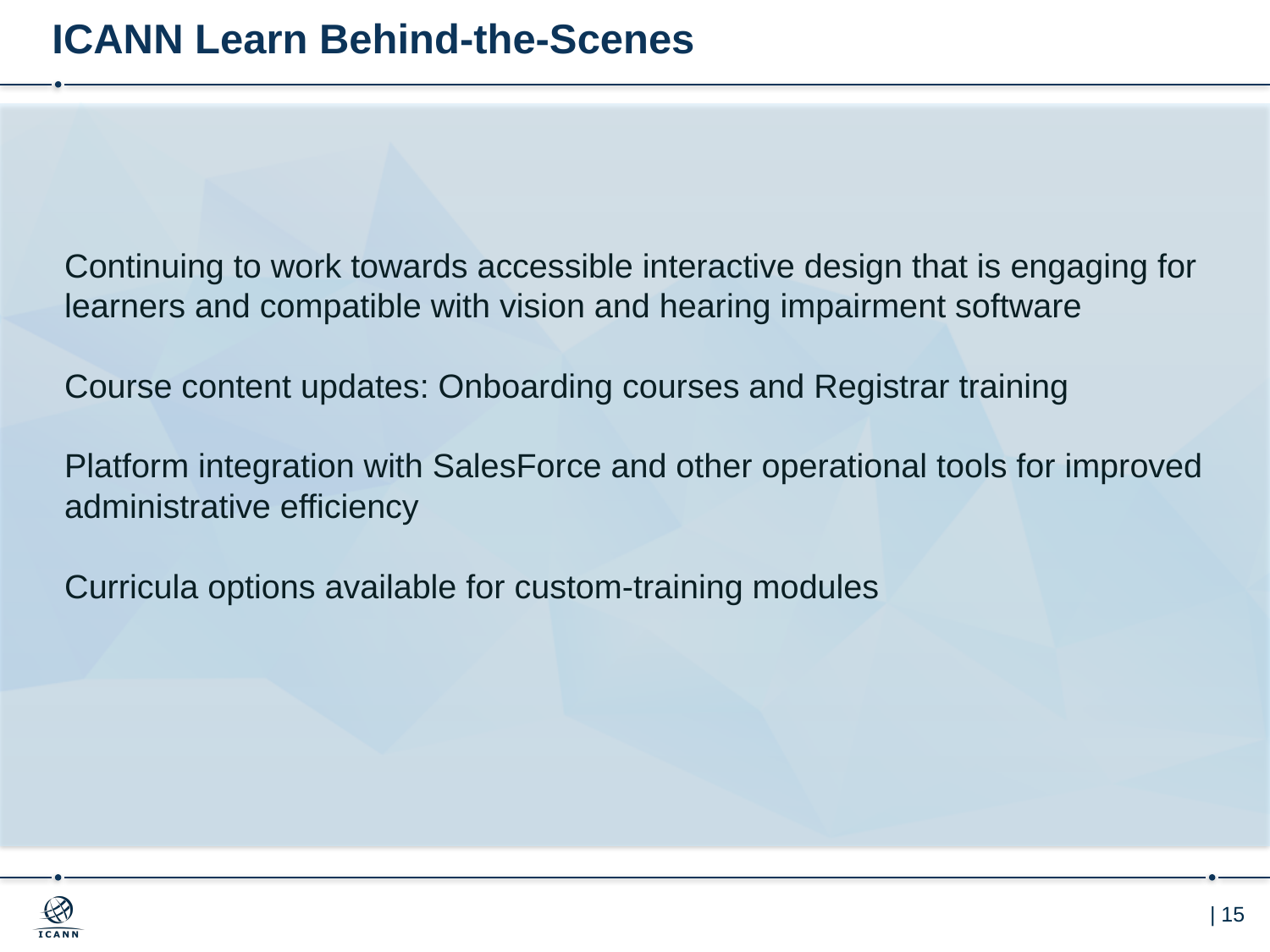

# ICANN Learn Behind-the-Scenes
Continuing to work towards accessible interactive design that is engaging for learners and compatible with vision and hearing impairment software

Course content updates: Onboarding courses and Registrar training

Platform integration with SalesForce and other operational tools for improved administrative efficiency

Curricula options available for custom-training modules